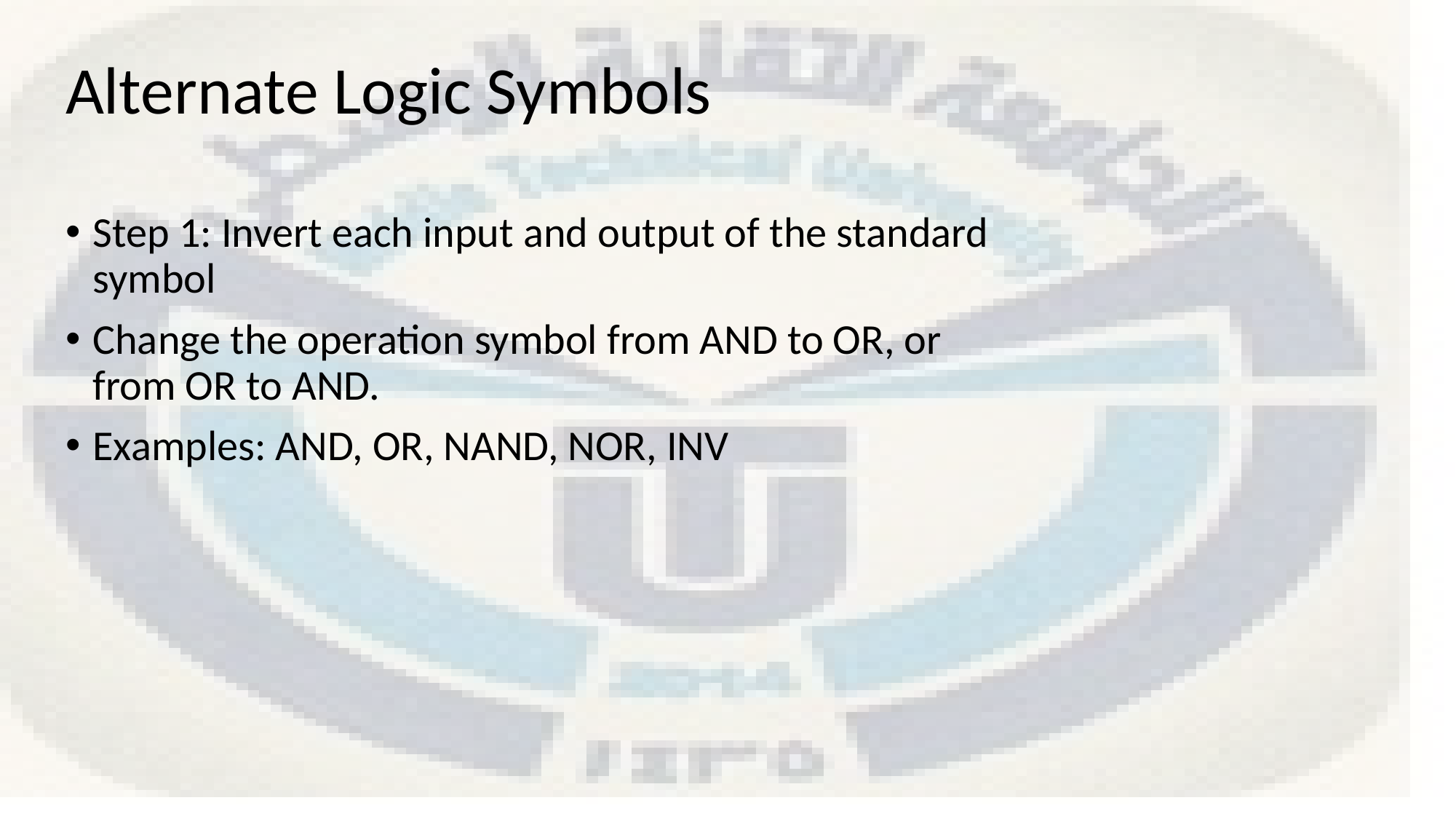

Alternate Logic Symbols
Step 1: Invert each input and output of the standard symbol
Change the operation symbol from AND to OR, or from OR to AND.
Examples: AND, OR, NAND, NOR, INV